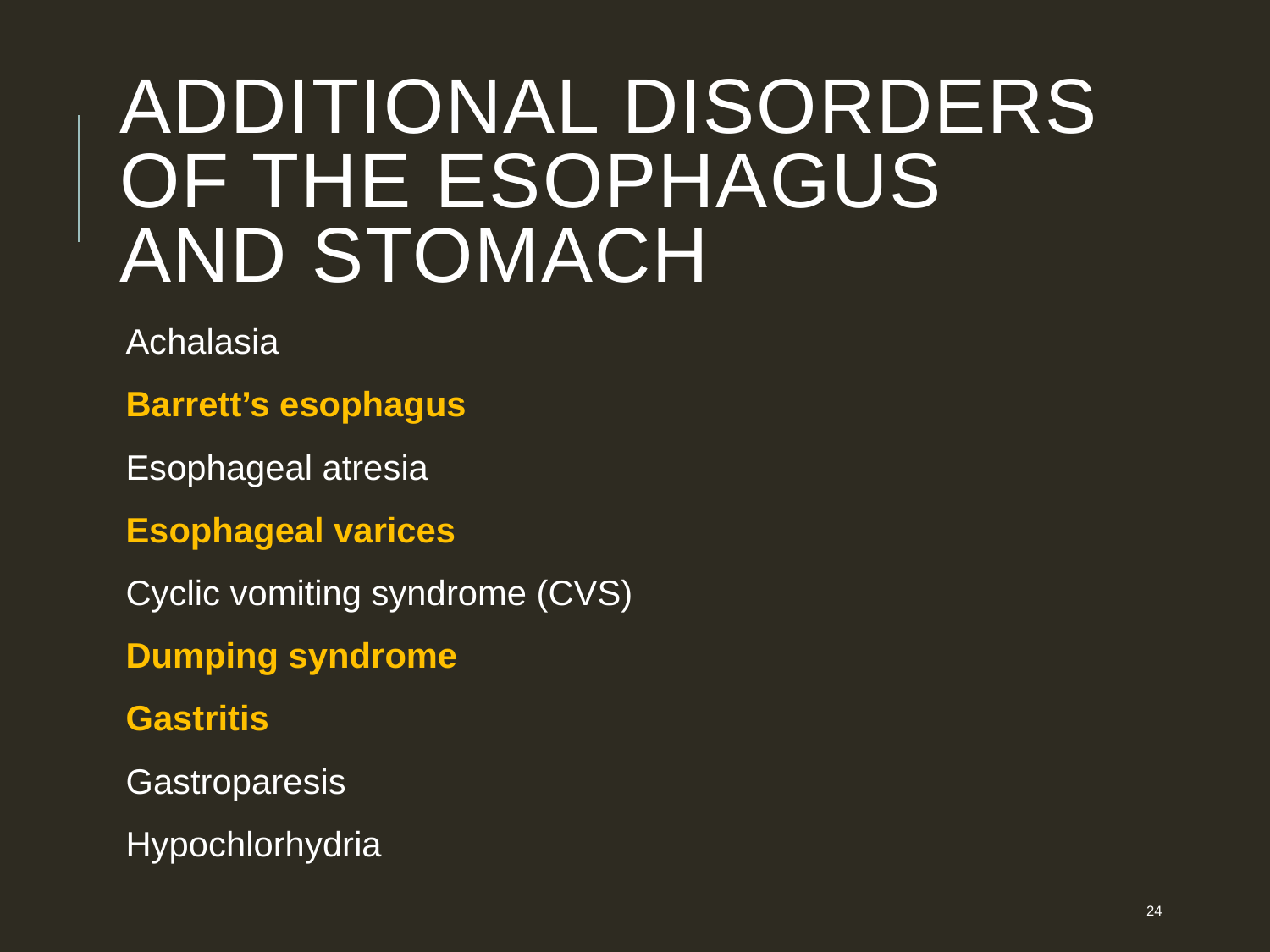

# Additional Disorders of the Esophagus and Stomach
Achalasia
Barrett’s esophagus
Esophageal atresia
Esophageal varices
Cyclic vomiting syndrome (CVS)
Dumping syndrome
Gastritis
Gastroparesis
Hypochlorhydria
 24